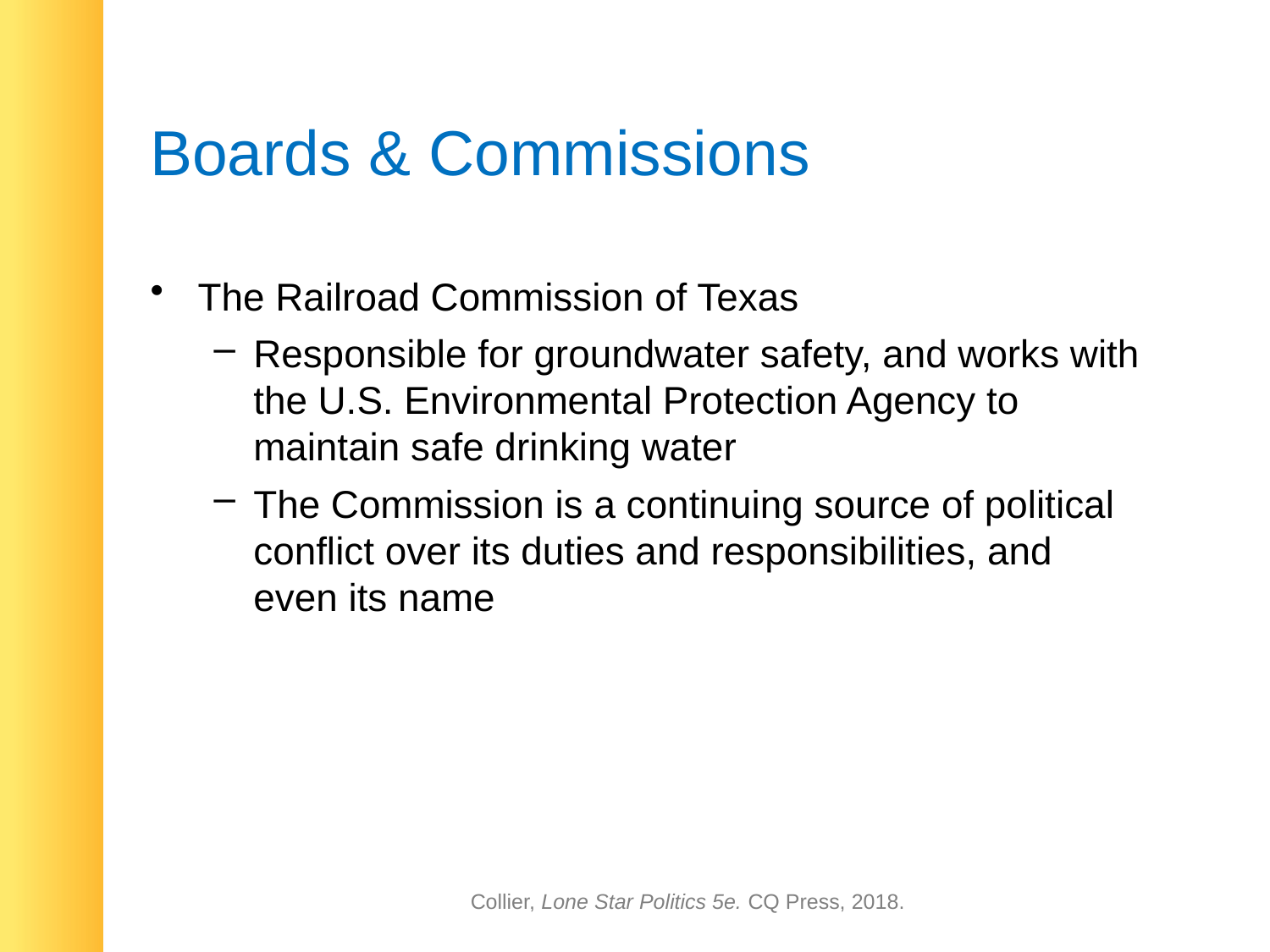

# Boards & Commissions
The Railroad Commission of Texas
Responsible for groundwater safety, and works with the U.S. Environmental Protection Agency to maintain safe drinking water
The Commission is a continuing source of political conflict over its duties and responsibilities, and even its name
Collier, Lone Star Politics 5e. CQ Press, 2018.